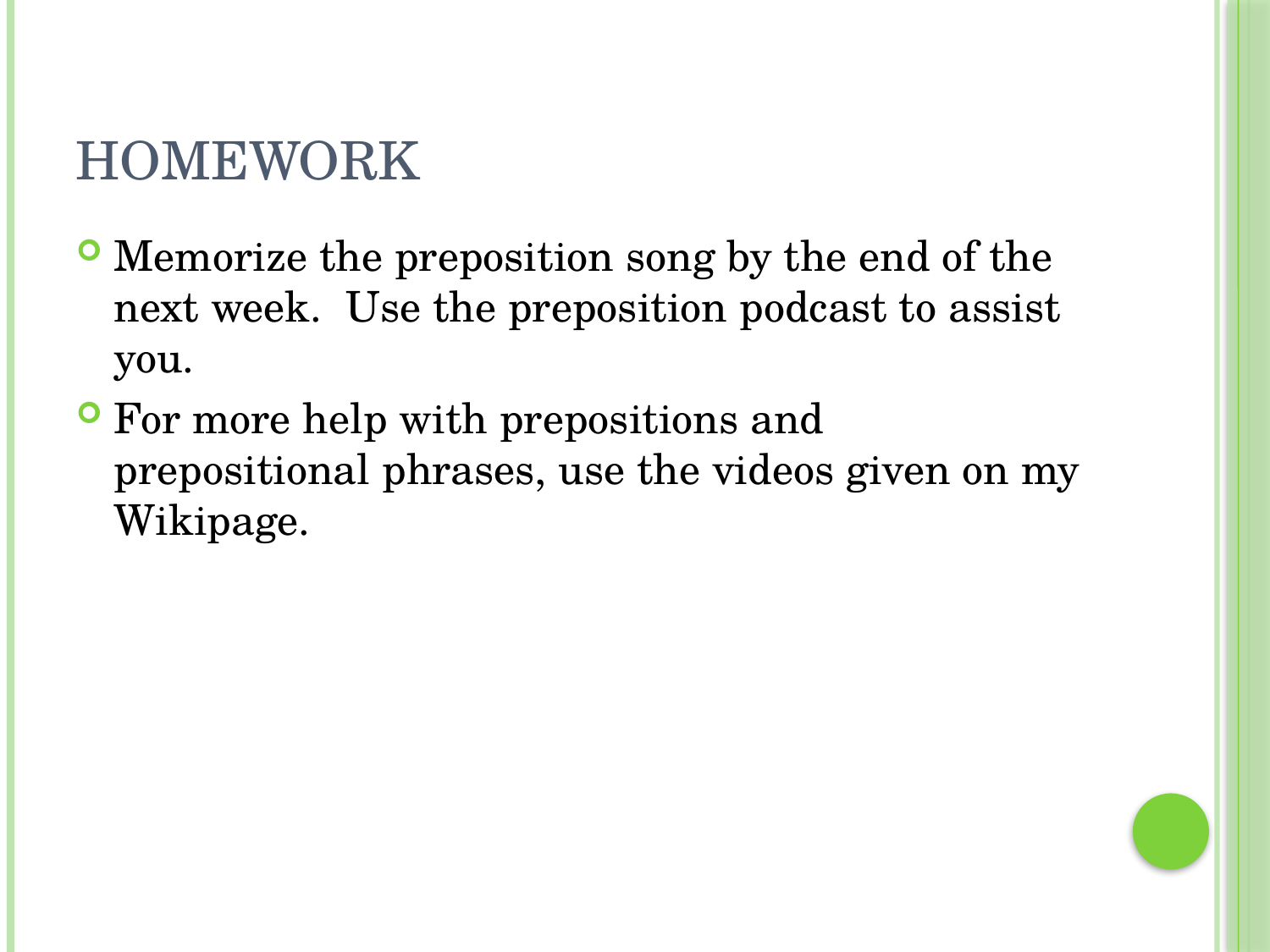

# Homework
Memorize the preposition song by the end of the next week.  Use the preposition podcast to assist you.
For more help with prepositions and prepositional phrases, use the videos given on my Wikipage.